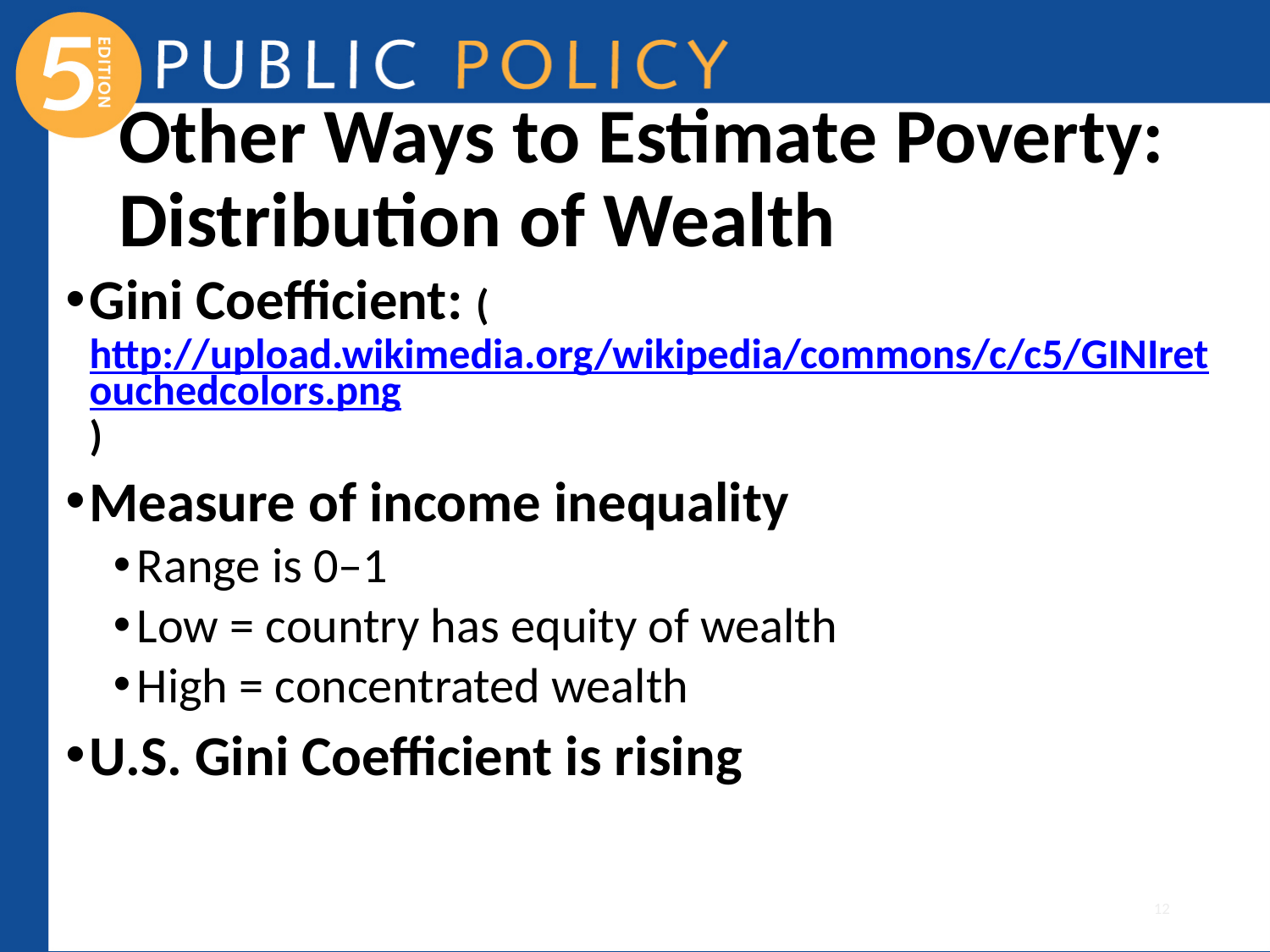

# Other Ways to Estimate Poverty: Distribution of Wealth
Gini Coefficient: (http://upload.wikimedia.org/wikipedia/commons/c/c5/GINIretouchedcolors.png)
Measure of income inequality
Range is 0–1
Low = country has equity of wealth
High = concentrated wealth
U.S. Gini Coefficient is rising
12